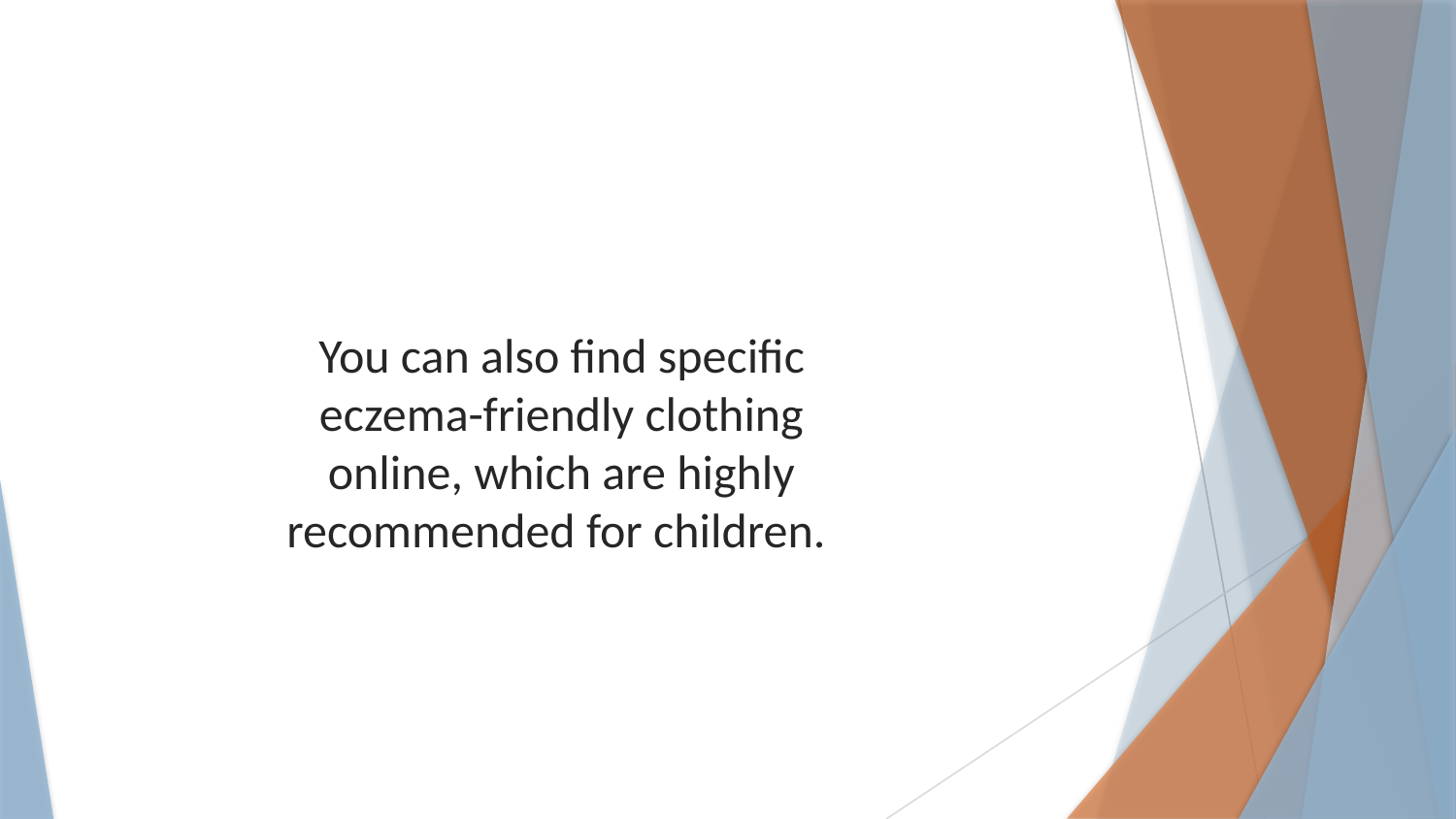

You can also find specific eczema-friendly clothing online, which are highly recommended for children.